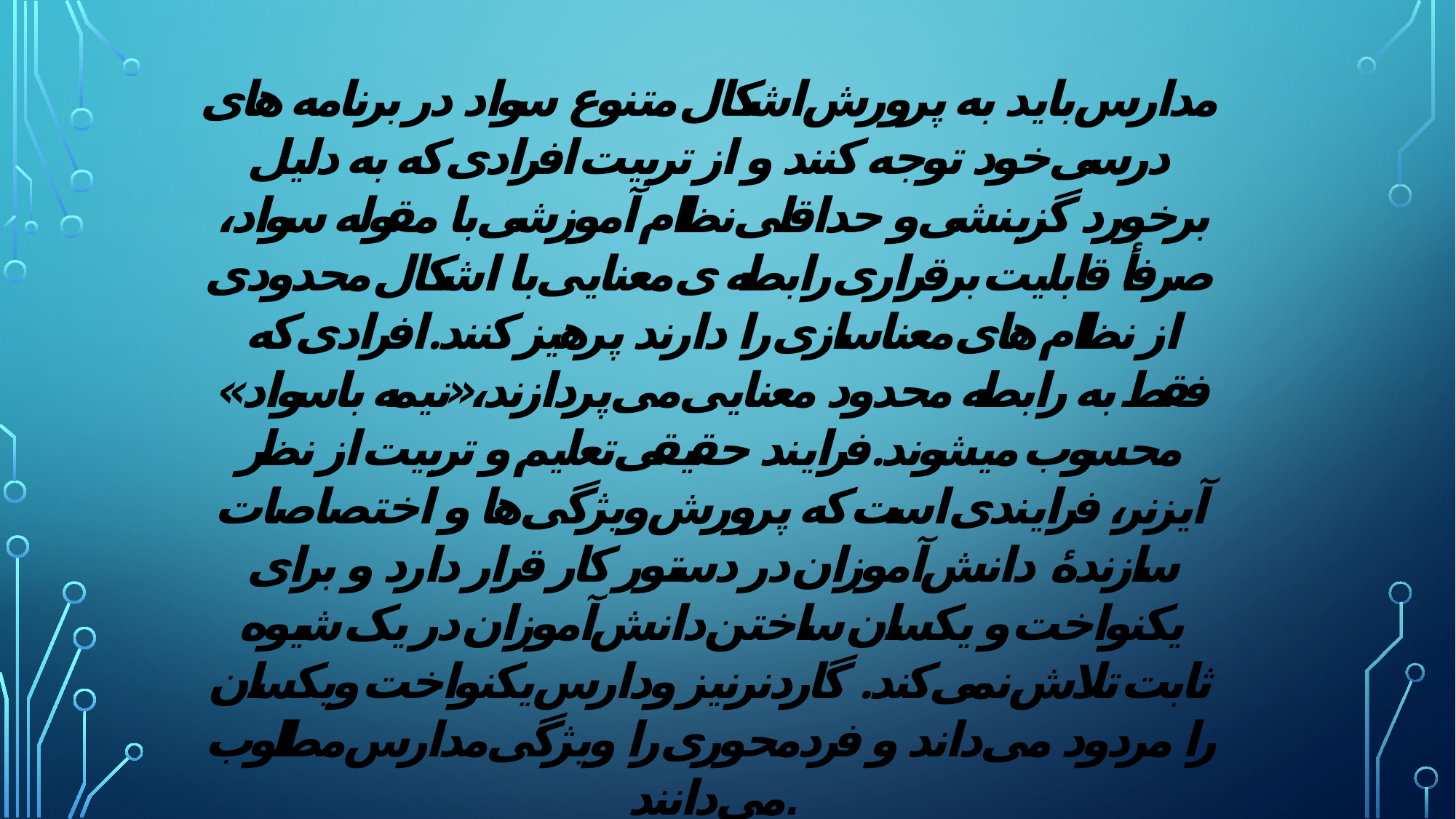

مدارس باید به پرورش اشکال متنوع سواد در برنامه های درسی خود توجه کنند و از تربیت افرادی که به دلیل برخورد گزینشی و حداقلی نظام آموزشی با مقوله سواد، صرفأ قابلیت برقراری رابطه ی معنایی با اشکال محدودی از نظام های معناسازی را دارند پرهیز کنند.افرادی که فقط به رابطه محدود معنایی می پردازند،«نیمه باسواد» محسوب میشوند.فرایند حقیقی تعلیم و تربیت از نظر آیزنر، فرایندی است که پرورش ویژگی ها و اختصاصات سازندۀ دانش آموزان در دستور کار قرار دارد و برای یکنواخت و یکسان ساختن دانش آموزان در یک شیوه ثابت تلاش نمی کند. گاردنرنیز ودارس یکنواخت ویکسان را مردود می داند و فردمحوری را ویژگی مدارس مطلوب می دانند.